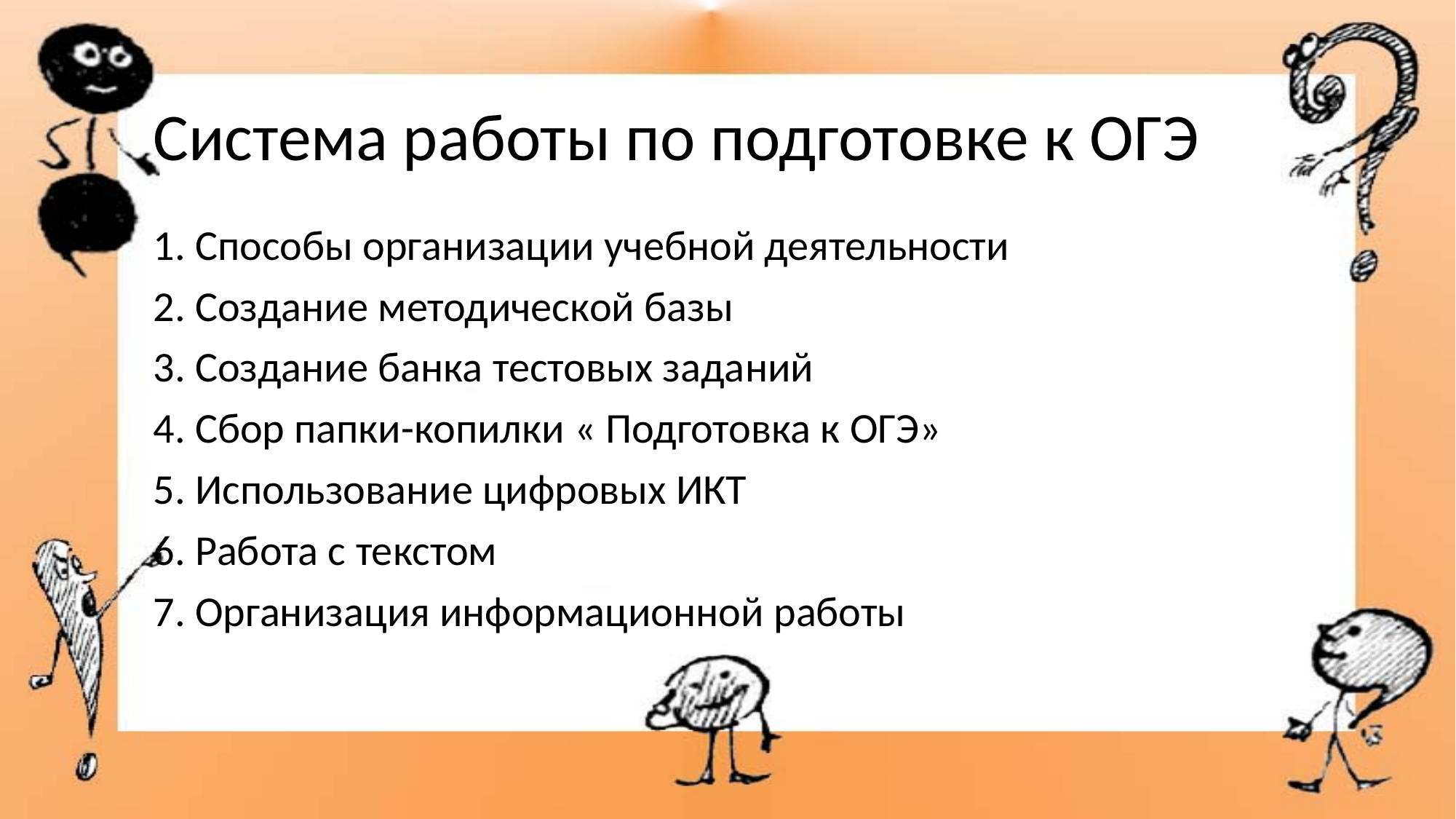

# Система работы по подготовке к ОГЭ
1. Способы организации учебной деятельности
2. Создание методической базы
3. Создание банка тестовых заданий
4. Сбор папки-копилки « Подготовка к ОГЭ»
5. Использование цифровых ИКТ
6. Работа с текстом
7. Организация информационной работы